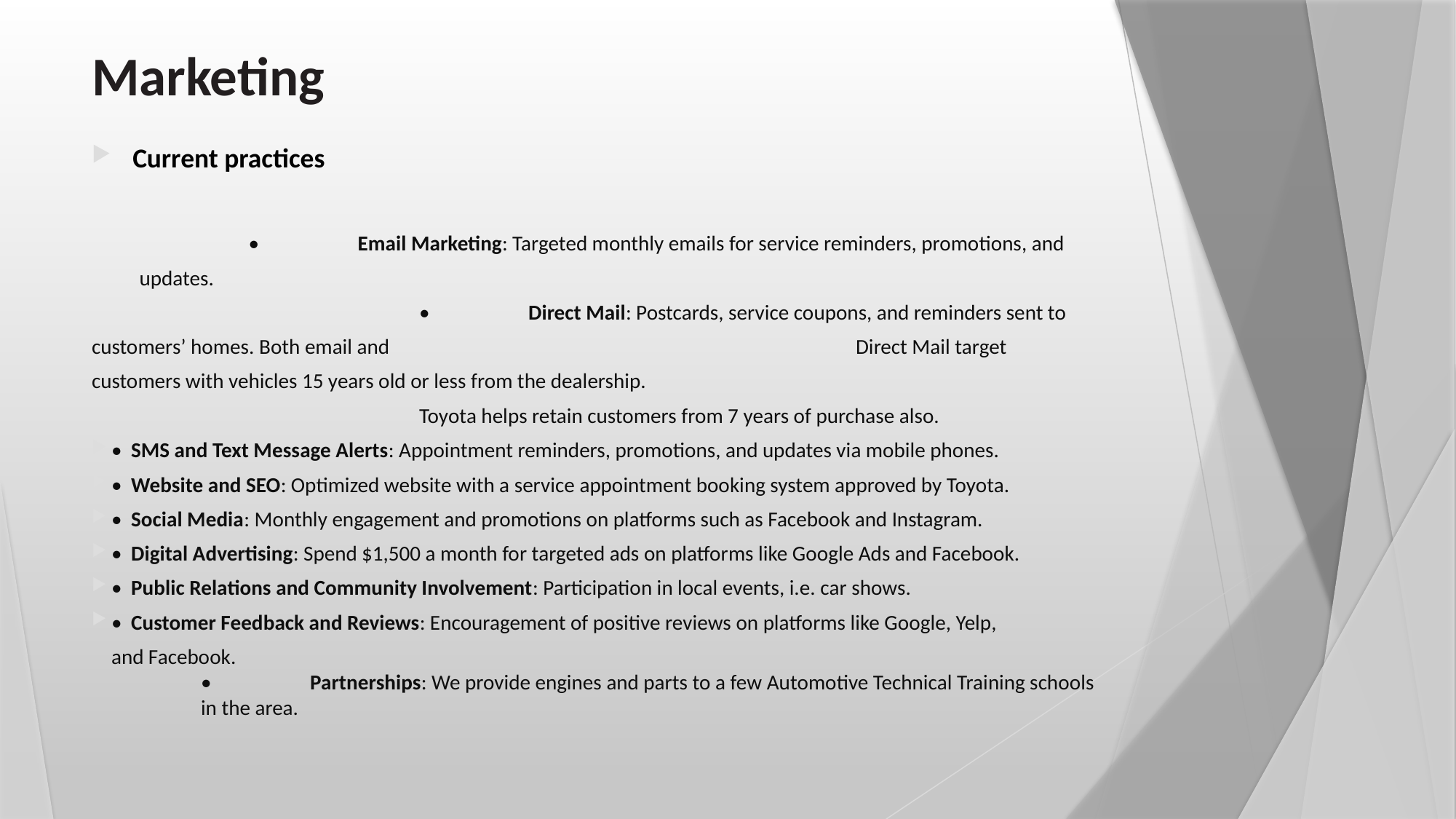

# Marketing

Current practices

 	•	Email Marketing: Targeted monthly emails for service reminders, promotions, and updates.
			•	Direct Mail: Postcards, service coupons, and reminders sent to customers’ homes. Both email and 					Direct Mail target customers with vehicles 15 years old or less from the dealership. 							Toyota helps retain customers from 7 years of purchase also.
	•	SMS and Text Message Alerts: Appointment reminders, promotions, and updates via mobile phones.
	•	Website and SEO: Optimized website with a service appointment booking system approved by Toyota.
	•	Social Media: Monthly engagement and promotions on platforms such as Facebook and Instagram.
	•	Digital Advertising: Spend $1,500 a month for targeted ads on platforms like Google Ads and Facebook.
	•	Public Relations and Community Involvement: Participation in local events, i.e. car shows.
	•	Customer Feedback and Reviews: Encouragement of positive reviews on platforms like Google, Yelp, 		and Facebook.
   	•   	Partnerships: We provide engines and parts to a few Automotive Technical Training schools
                 	in the area.